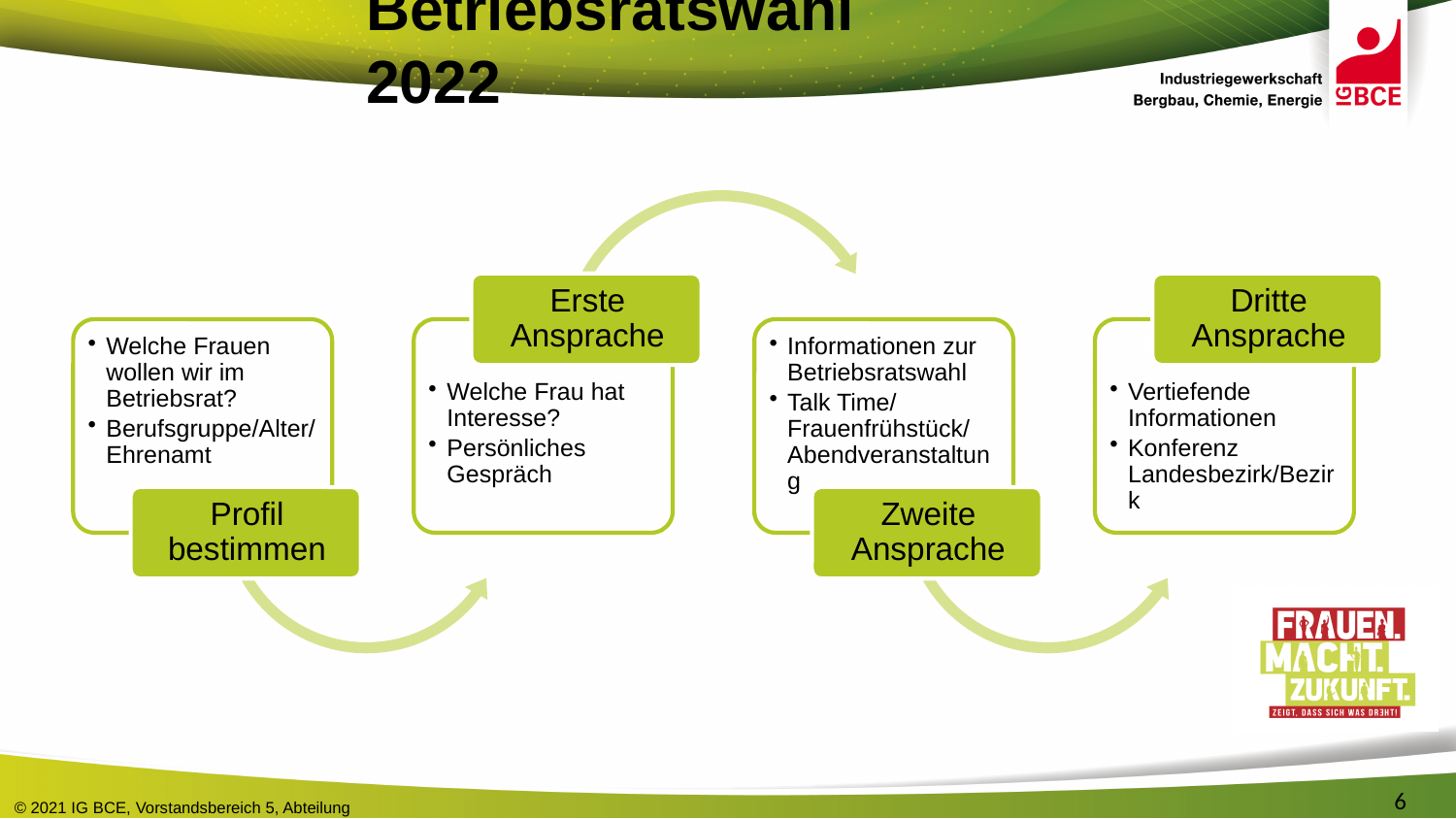

# Betriebsratswahl 2022
Welche Frauen wollen wir im Betriebsrat?
Berufsgruppe/Alter/ Ehrenamt
Profil bestimmen
Welche Frau hat Interesse?
Persönliches Gespräch
Erste Ansprache
Informationen zur Betriebsratswahl
Talk Time/ Frauenfrühstück/ Abendveranstaltung
Zweite Ansprache
Vertiefende Informationen
Konferenz Landesbezirk/Bezirk
Dritte Ansprache
6